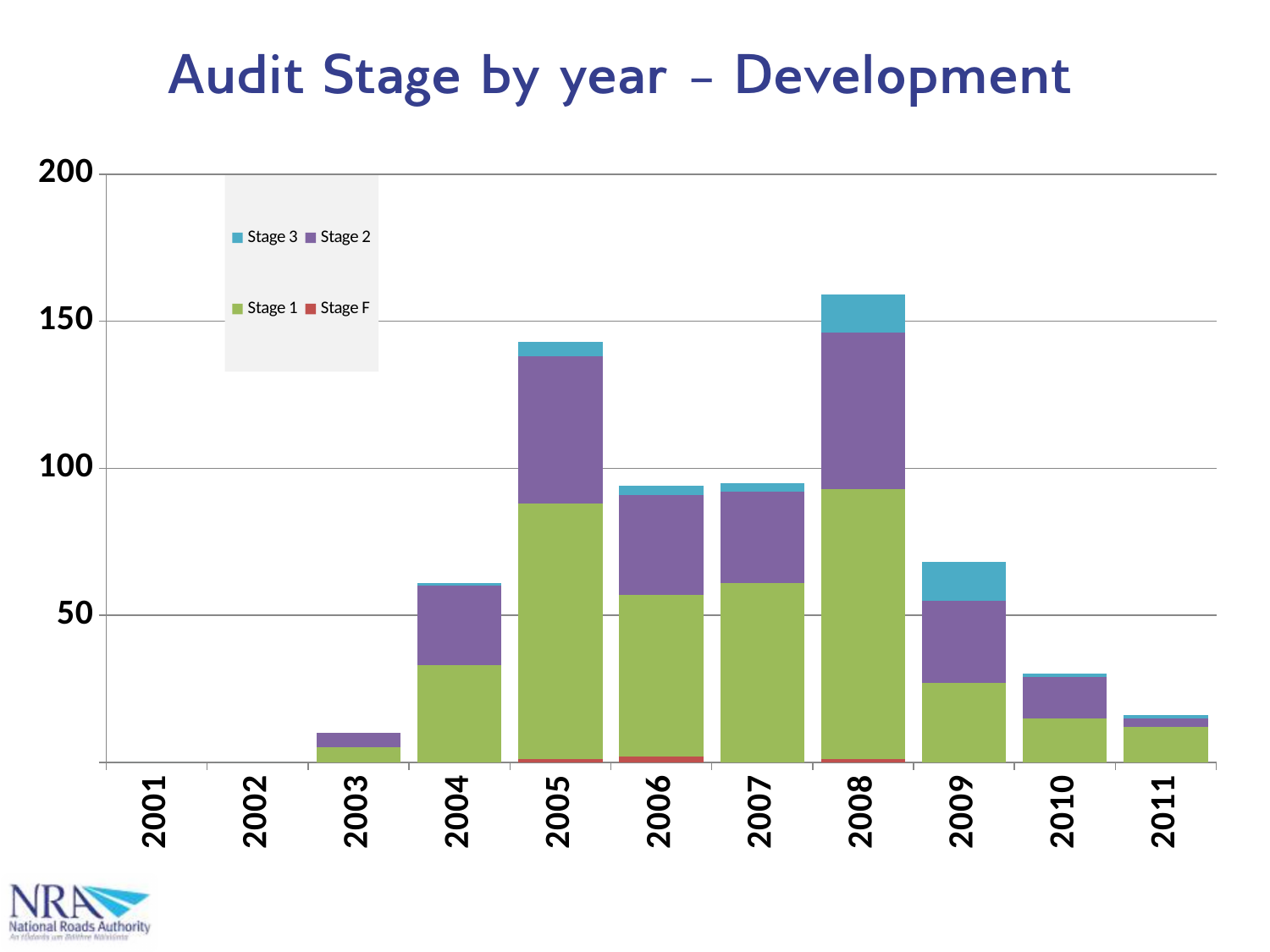

# Audit Stage by year – Development

### Chart

| Category | Stage F | Stage 1 | Stage 2 | Stage 3 |
|---|---|---|---|---|
| 2001 | 0.0 | 0.0 | 0.0 | 0.0 |
| 2002 | 0.0 | 0.0 | 0.0 | 0.0 |
| 2003 | 0.0 | 5.0 | 5.0 | 0.0 |
| 2004 | 0.0 | 33.0 | 27.0 | 1.0 |
| 2005 | 1.0 | 87.0 | 50.0 | 5.0 |
| 2006 | 2.0 | 55.0 | 34.0 | 3.0 |
| 2007 | 0.0 | 61.0 | 31.0 | 3.0 |
| 2008 | 1.0 | 92.0 | 53.0 | 13.0 |
| 2009 | 0.0 | 27.0 | 28.0 | 13.0 |
| 2010 | 0.0 | 15.0 | 14.0 | 1.0 |
| 2011 | 0.0 | 12.0 | 3.0 | 1.0 |